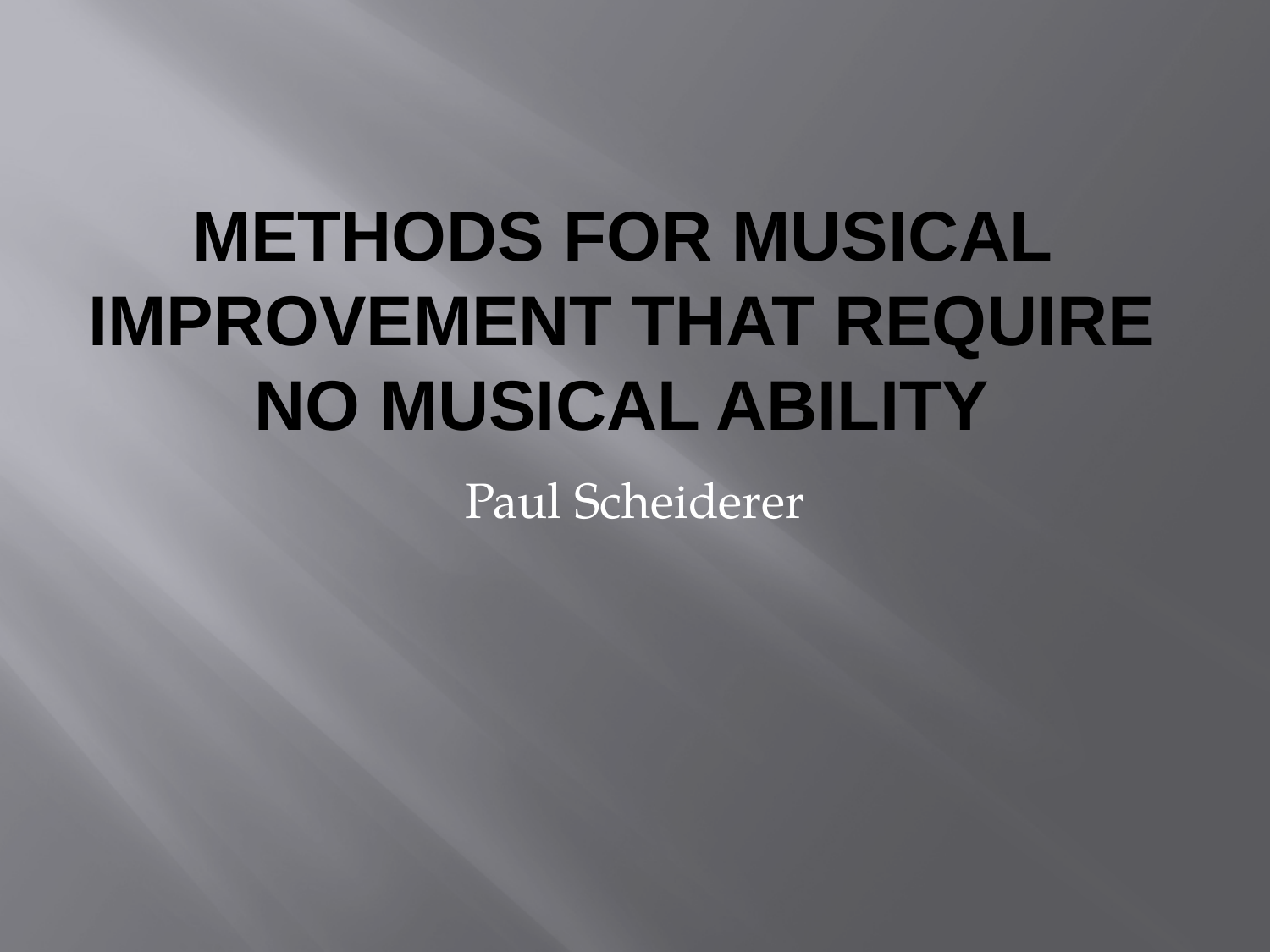

# Methods for Musical improvement that require no musical ability
Paul Scheiderer